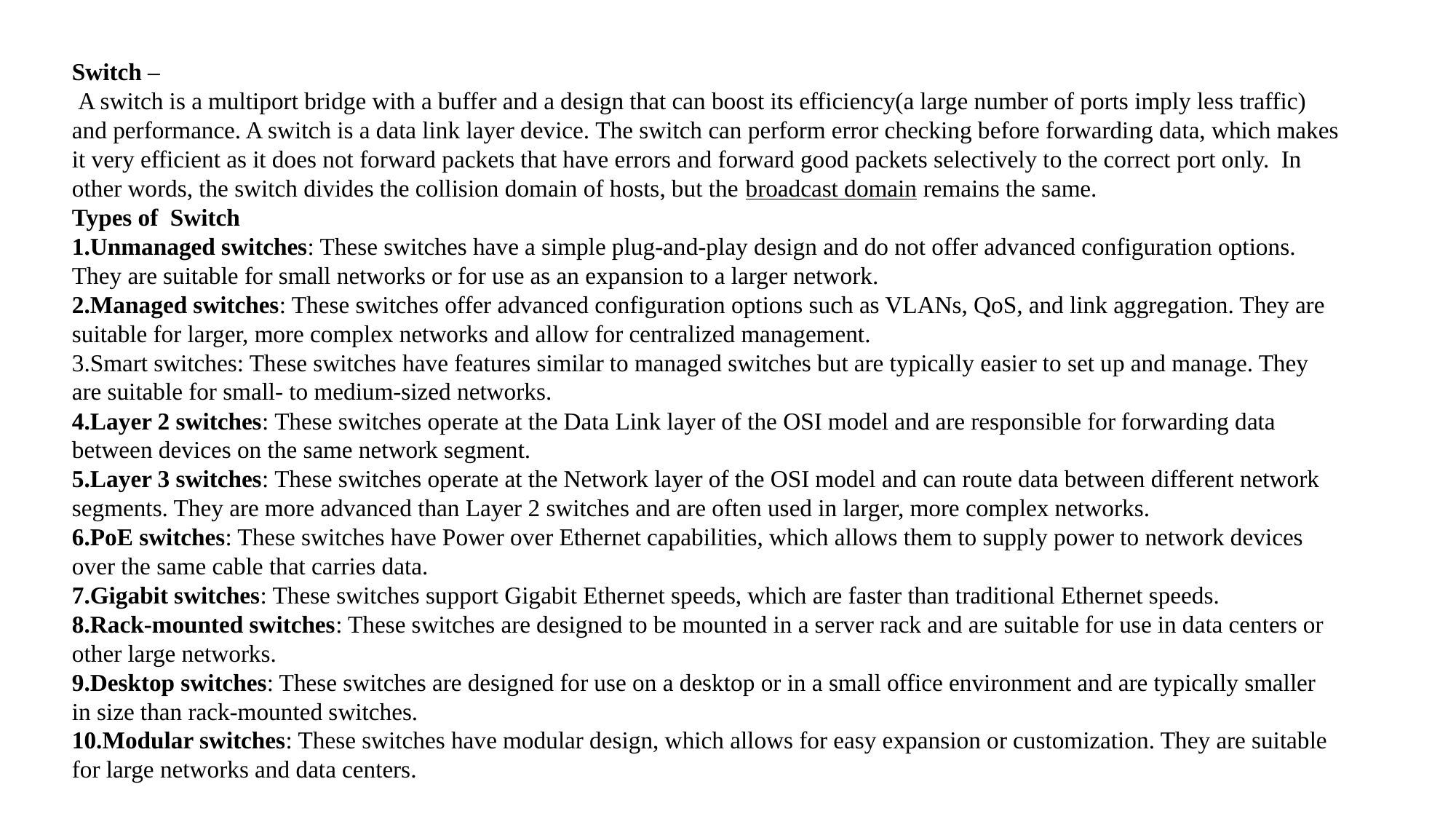

Switch –
 A switch is a multiport bridge with a buffer and a design that can boost its efficiency(a large number of ports imply less traffic) and performance. A switch is a data link layer device. The switch can perform error checking before forwarding data, which makes it very efficient as it does not forward packets that have errors and forward good packets selectively to the correct port only.  In other words, the switch divides the collision domain of hosts, but the broadcast domain remains the same.
Types of  Switch
Unmanaged switches: These switches have a simple plug-and-play design and do not offer advanced configuration options. They are suitable for small networks or for use as an expansion to a larger network.
Managed switches: These switches offer advanced configuration options such as VLANs, QoS, and link aggregation. They are suitable for larger, more complex networks and allow for centralized management.
Smart switches: These switches have features similar to managed switches but are typically easier to set up and manage. They are suitable for small- to medium-sized networks.
Layer 2 switches: These switches operate at the Data Link layer of the OSI model and are responsible for forwarding data between devices on the same network segment.
Layer 3 switches: These switches operate at the Network layer of the OSI model and can route data between different network segments. They are more advanced than Layer 2 switches and are often used in larger, more complex networks.
PoE switches: These switches have Power over Ethernet capabilities, which allows them to supply power to network devices over the same cable that carries data.
Gigabit switches: These switches support Gigabit Ethernet speeds, which are faster than traditional Ethernet speeds.
Rack-mounted switches: These switches are designed to be mounted in a server rack and are suitable for use in data centers or other large networks.
Desktop switches: These switches are designed for use on a desktop or in a small office environment and are typically smaller in size than rack-mounted switches.
Modular switches: These switches have modular design, which allows for easy expansion or customization. They are suitable for large networks and data centers.